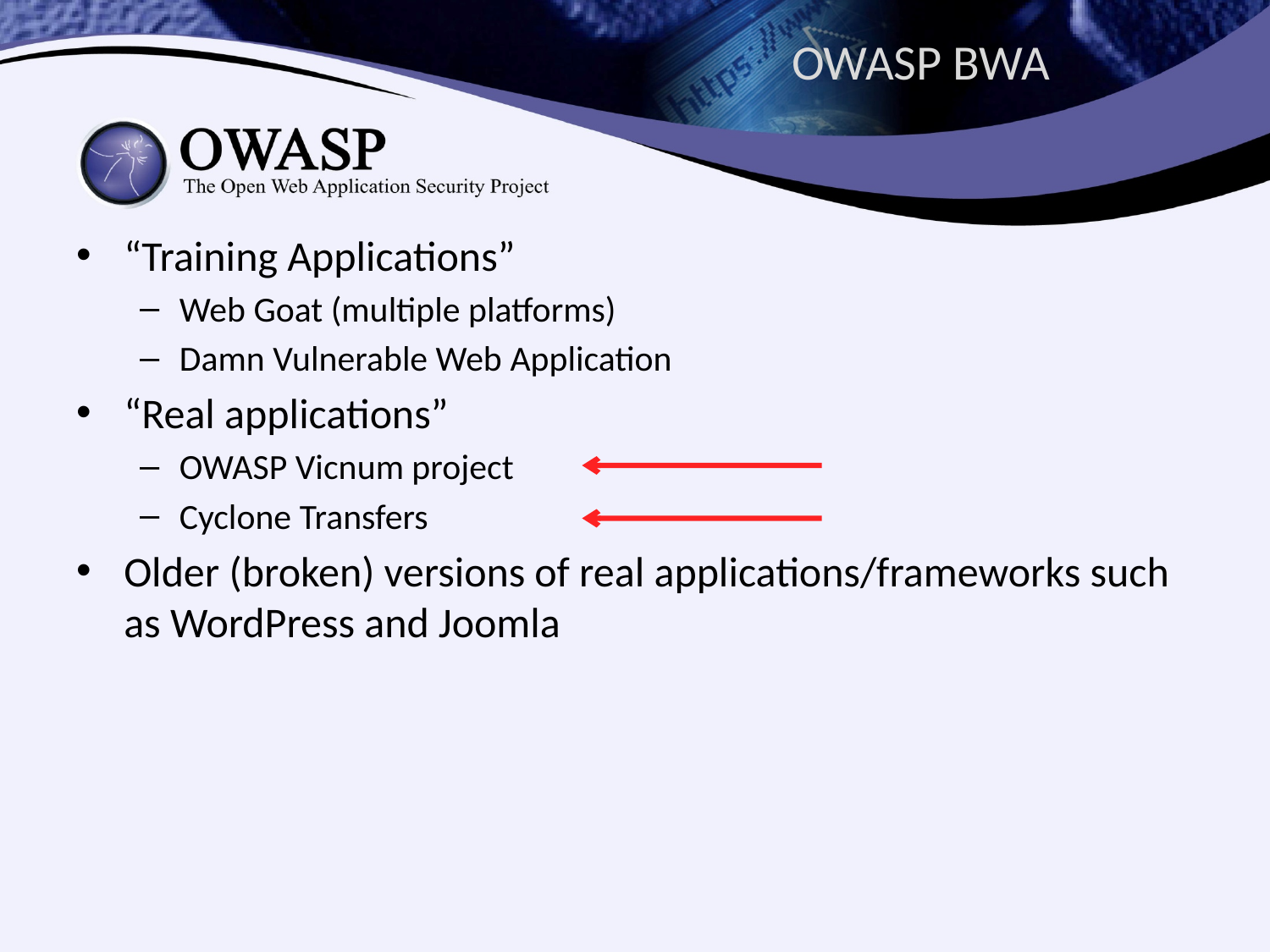

# OWASP BWA
“Training Applications”
Web Goat (multiple platforms)
Damn Vulnerable Web Application
“Real applications”
OWASP Vicnum project
Cyclone Transfers
Older (broken) versions of real applications/frameworks such as WordPress and Joomla